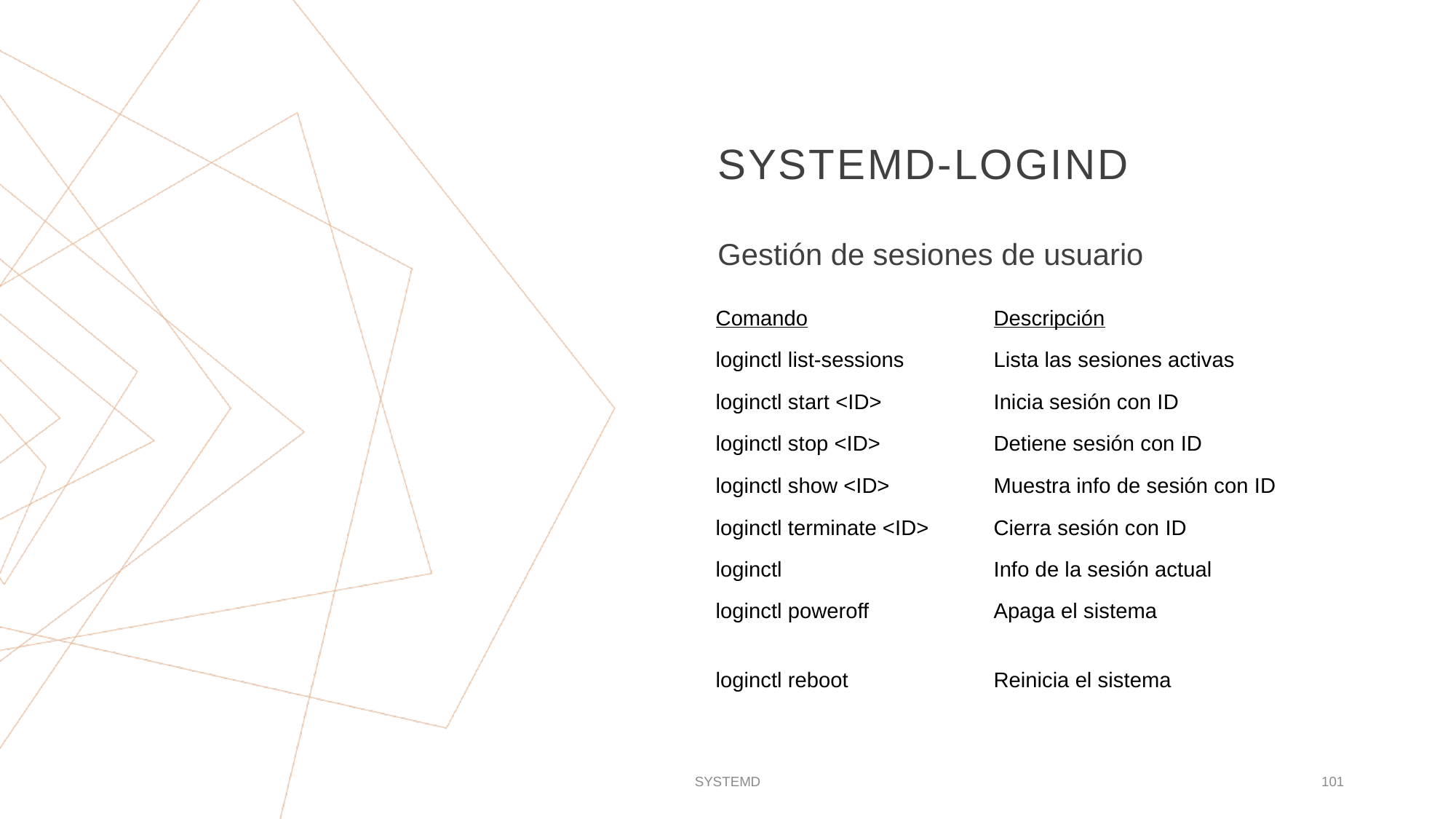

# Systemd-logind
Gestión de sesiones de usuario
| Comando | Descripción |
| --- | --- |
| loginctl list-sessions | Lista las sesiones activas |
| loginctl start <ID> | Inicia sesión con ID |
| loginctl stop <ID> | Detiene sesión con ID |
| loginctl show <ID> | Muestra info de sesión con ID |
| loginctl terminate <ID> | Cierra sesión con ID |
| loginctl | Info de la sesión actual |
| loginctl poweroff | Apaga el sistema |
| loginctl reboot | Reinicia el sistema |
SYSTEMD
101